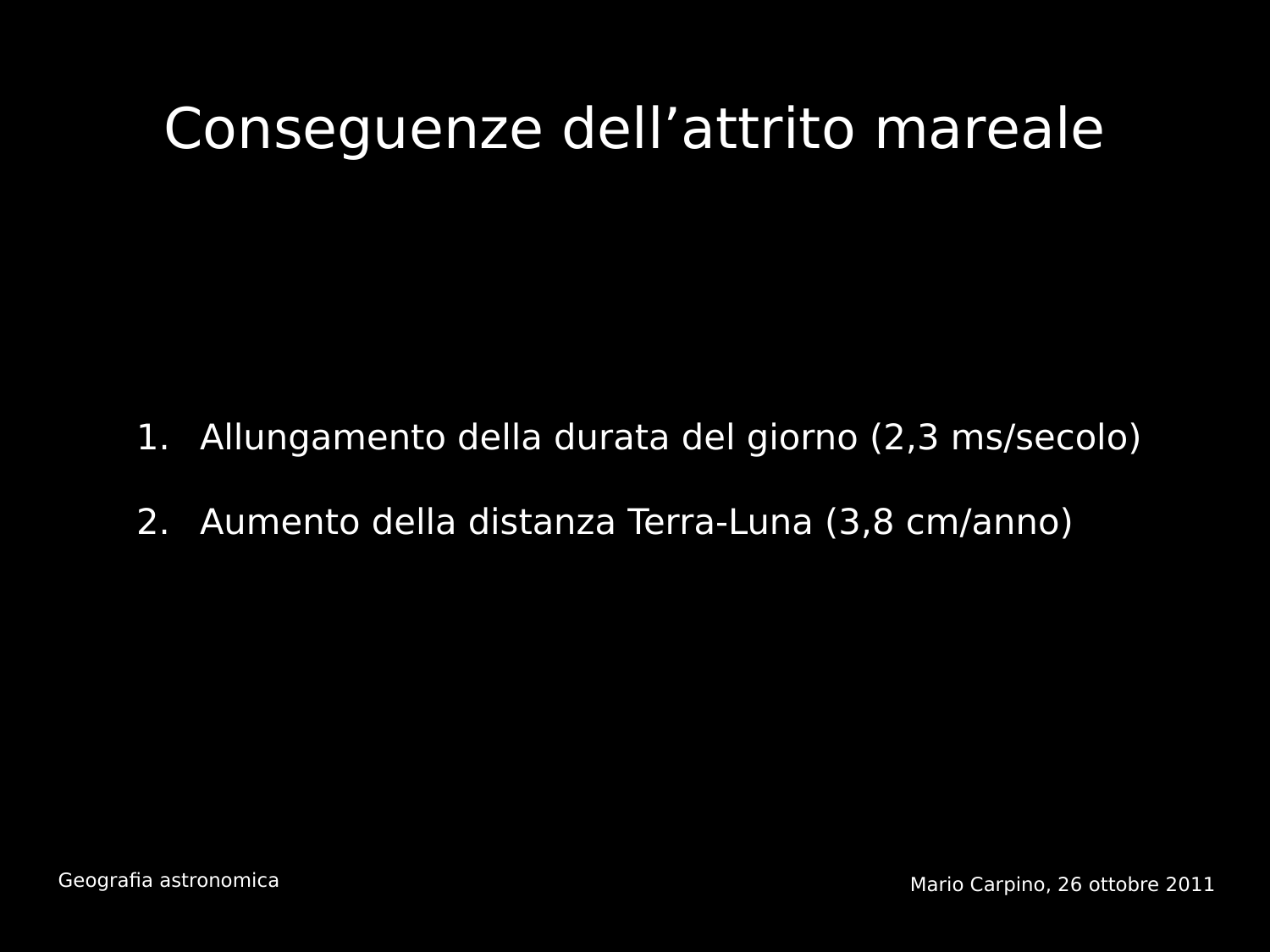

Conseguenze dell’attrito mareale
Allungamento della durata del giorno (2,3 ms/secolo)
Aumento della distanza Terra-Luna (3,8 cm/anno)
Geografia astronomica
Mario Carpino, 26 ottobre 2011